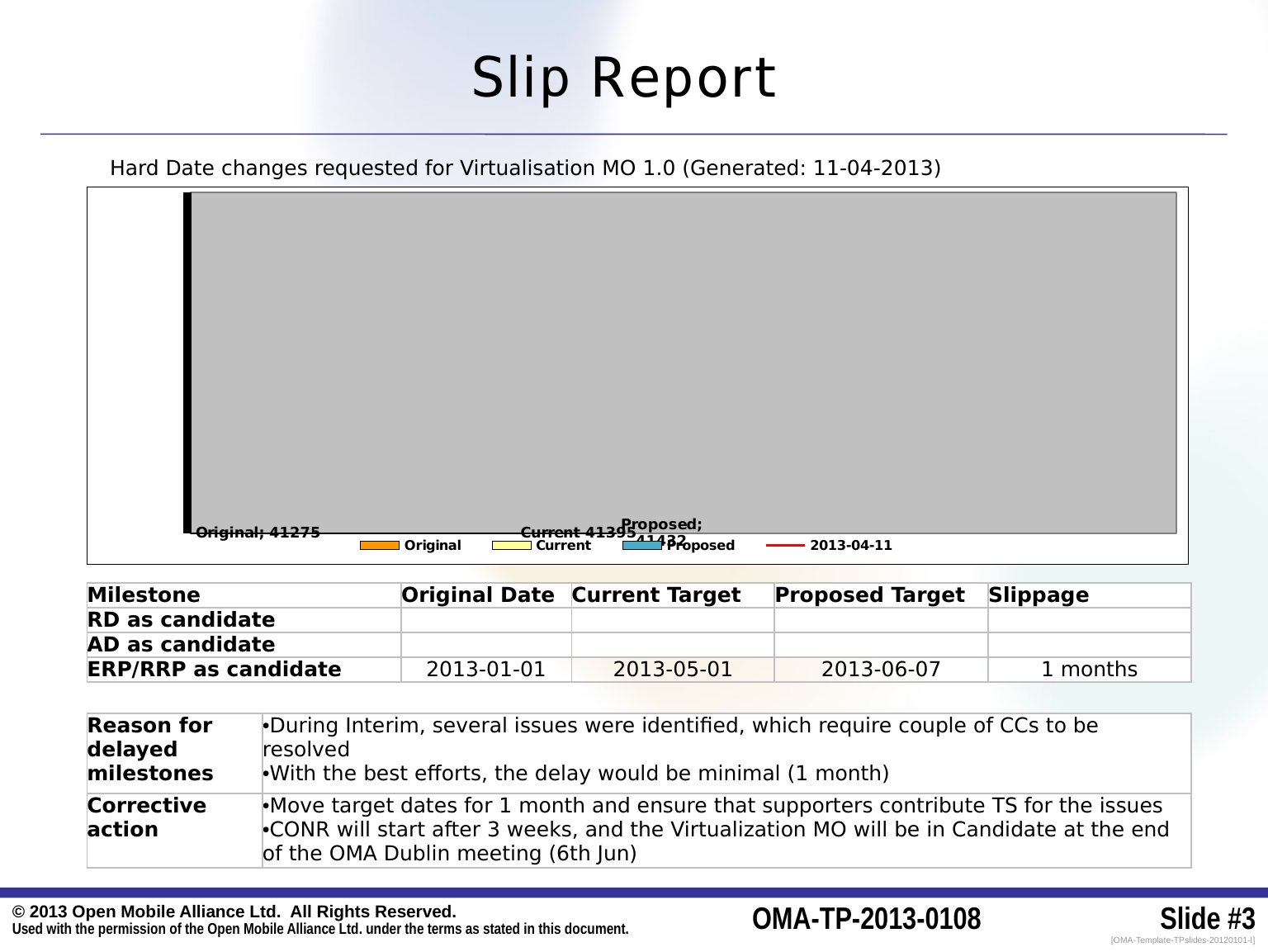

Slip Report
Hard Date changes requested for Virtualisation MO 1.0 (Generated: 11-04-2013)

[unsupported chart]

| Milestone | Original Date | Current Target | Proposed Target | Slippage |
| --- | --- | --- | --- | --- |
| RD as candidate |  |  |  |  |
| AD as candidate |  |  |  |  |
| ERP/RRP as candidate | 2013-01-01 | 2013-05-01 | 2013-06-07 | 1 months |
| Reason for delayed milestones | During Interim, several issues were identified, which require couple of CCs to be resolved With the best efforts, the delay would be minimal (1 month) |
| --- | --- |
| Corrective action | Move target dates for 1 month and ensure that supporters contribute TS for the issues CONR will start after 3 weeks, and the Virtualization MO will be in Candidate at the end of the OMA Dublin meeting (6th Jun) |